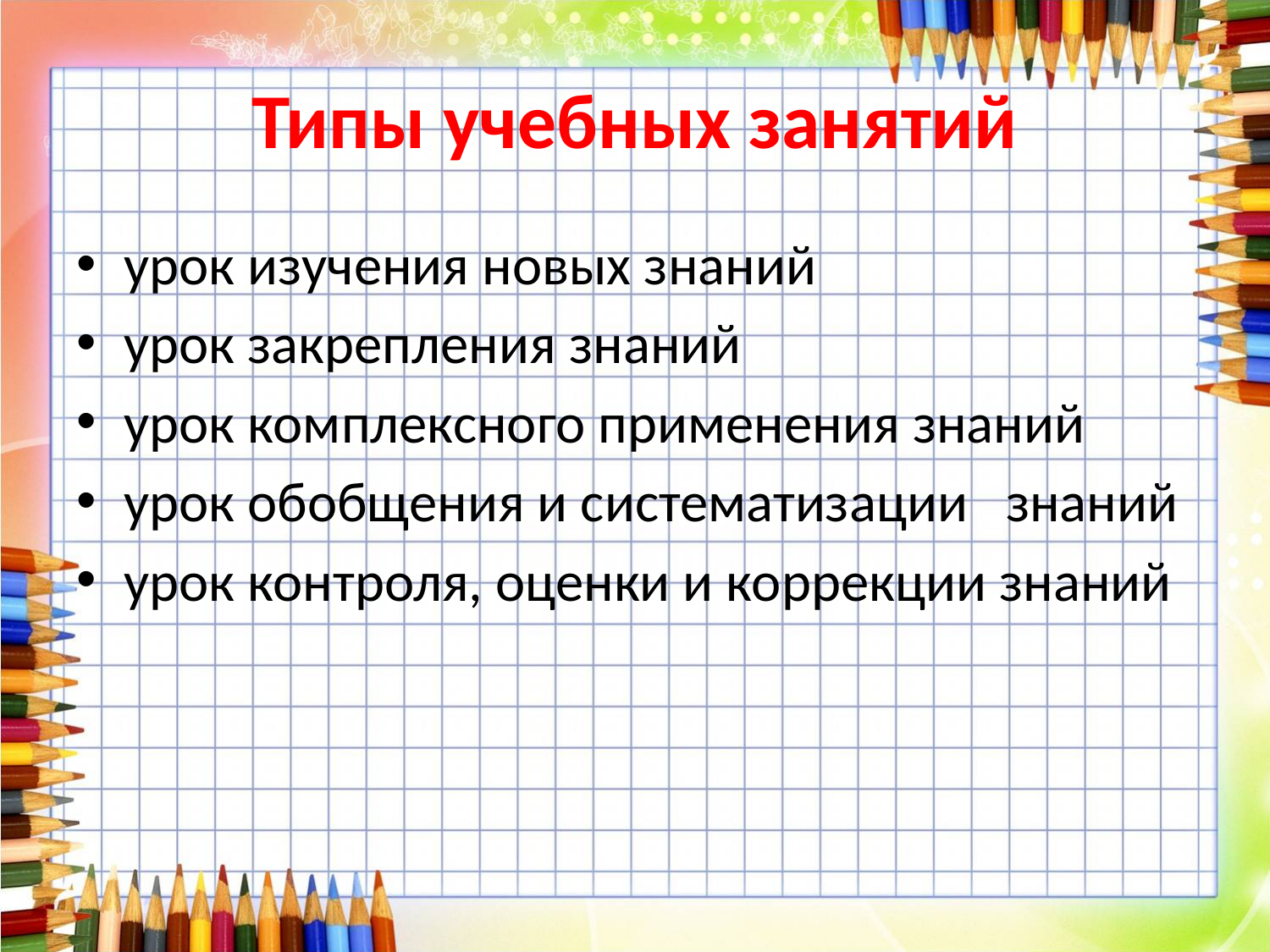

# Типы учебных занятий
урок изучения новых знаний
урок закрепления знаний
урок комплексного применения знаний
урок обобщения и систематизации   знаний
урок контроля, оценки и коррекции знаний